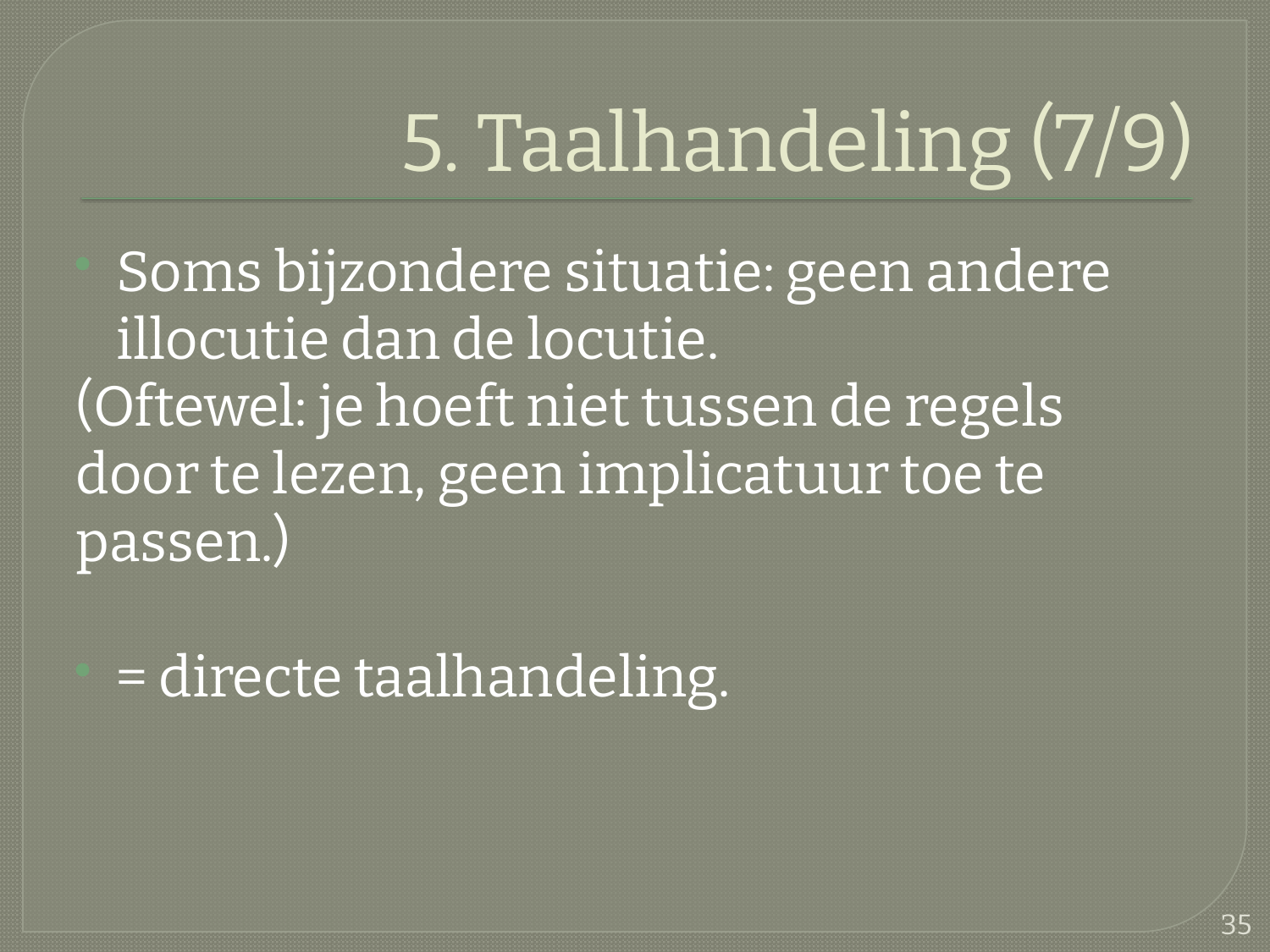

# 5. Taalhandeling (7/9)
Soms bijzondere situatie: geen andere illocutie dan de locutie.
(Oftewel: je hoeft niet tussen de regels door te lezen, geen implicatuur toe te passen.)

= directe taalhandeling.

35